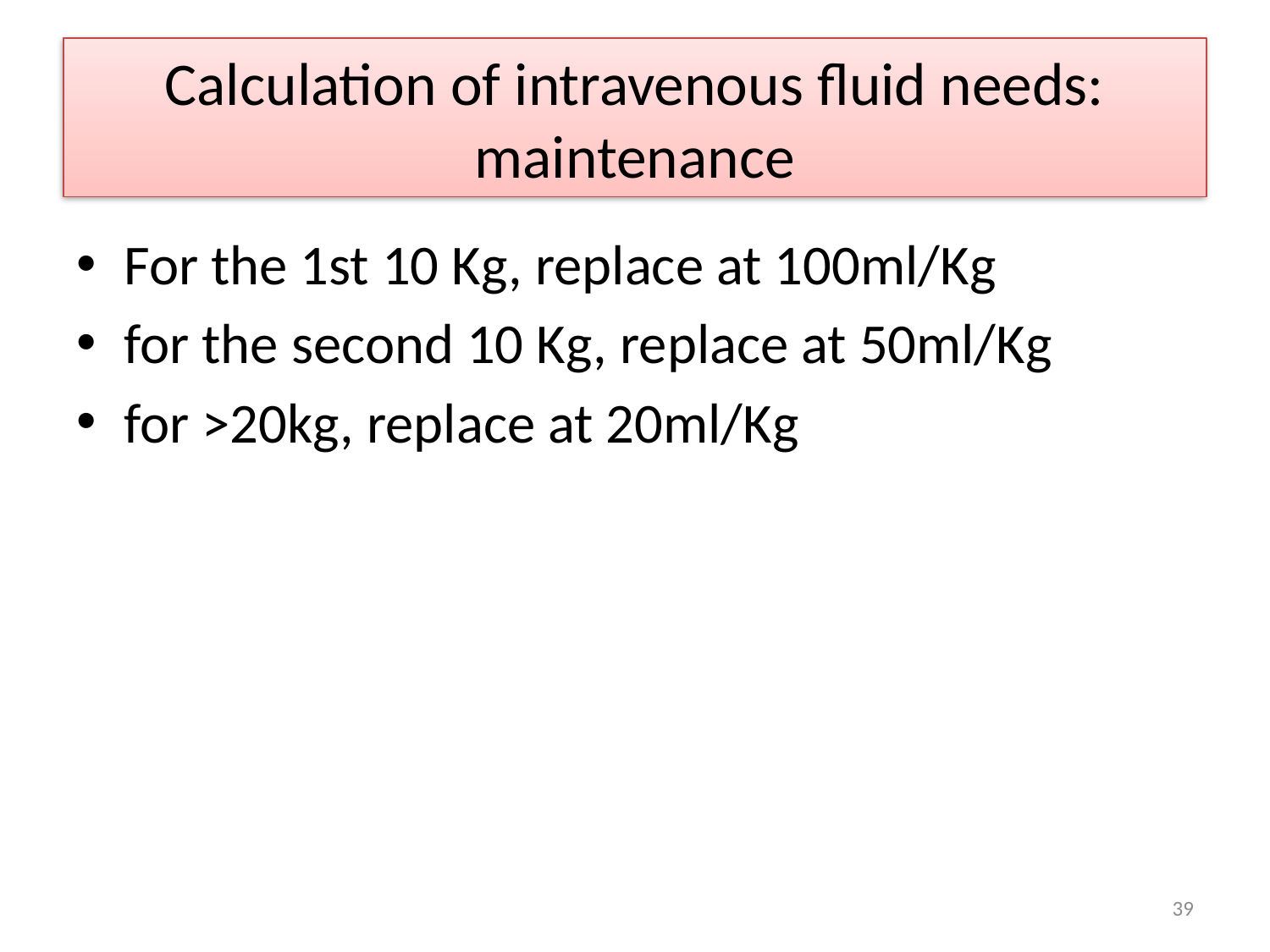

# Calculation of intravenous fluid needs: maintenance
For the 1st 10 Kg, replace at 100ml/Kg
for the second 10 Kg, replace at 50ml/Kg
for >20kg, replace at 20ml/Kg
39